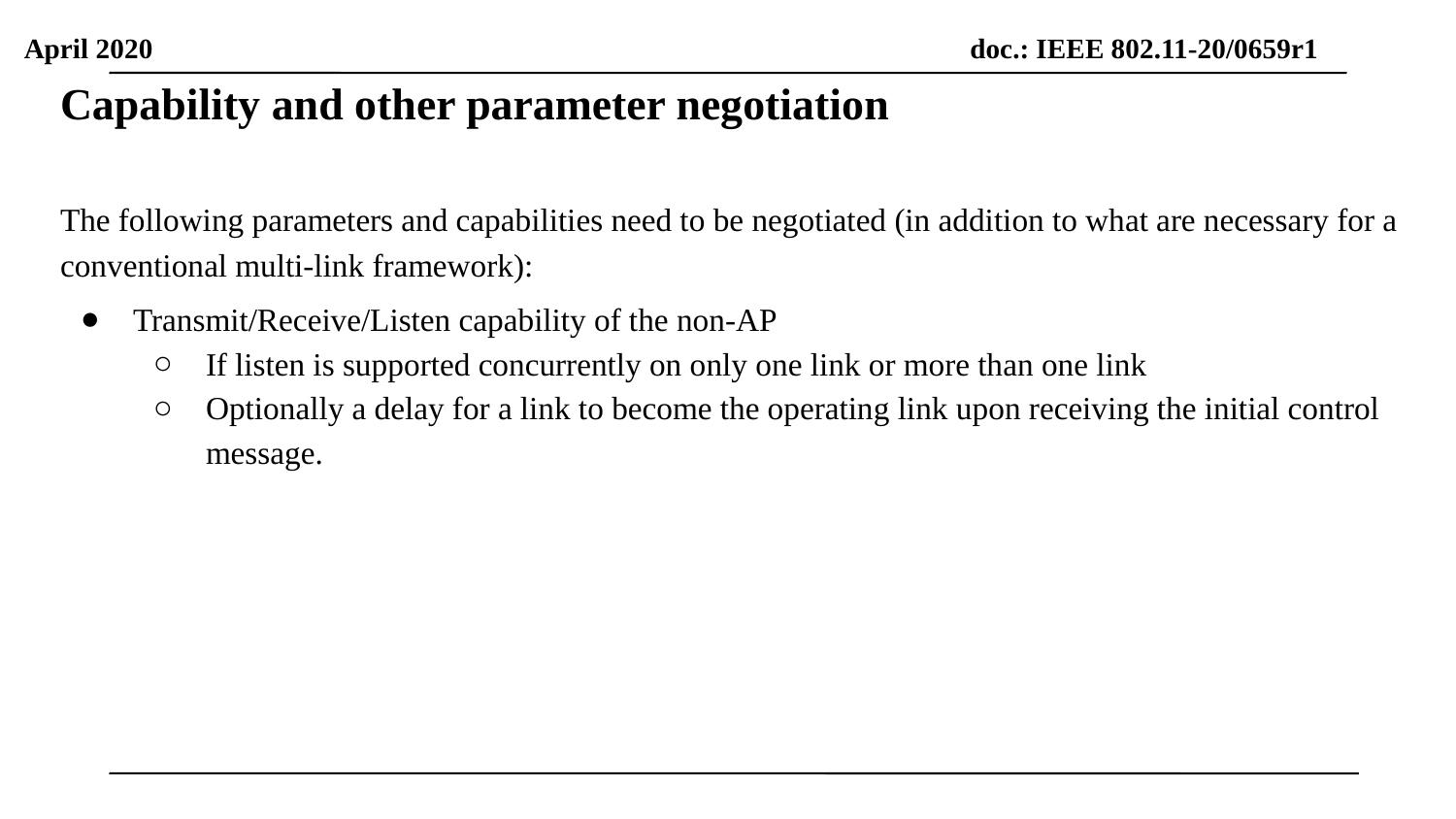

Capability and other parameter negotiation

The following parameters and capabilities need to be negotiated (in addition to what are necessary for a conventional multi-link framework):
Transmit/Receive/Listen capability of the non-AP
If listen is supported concurrently on only one link or more than one link
Optionally a delay for a link to become the operating link upon receiving the initial control message.